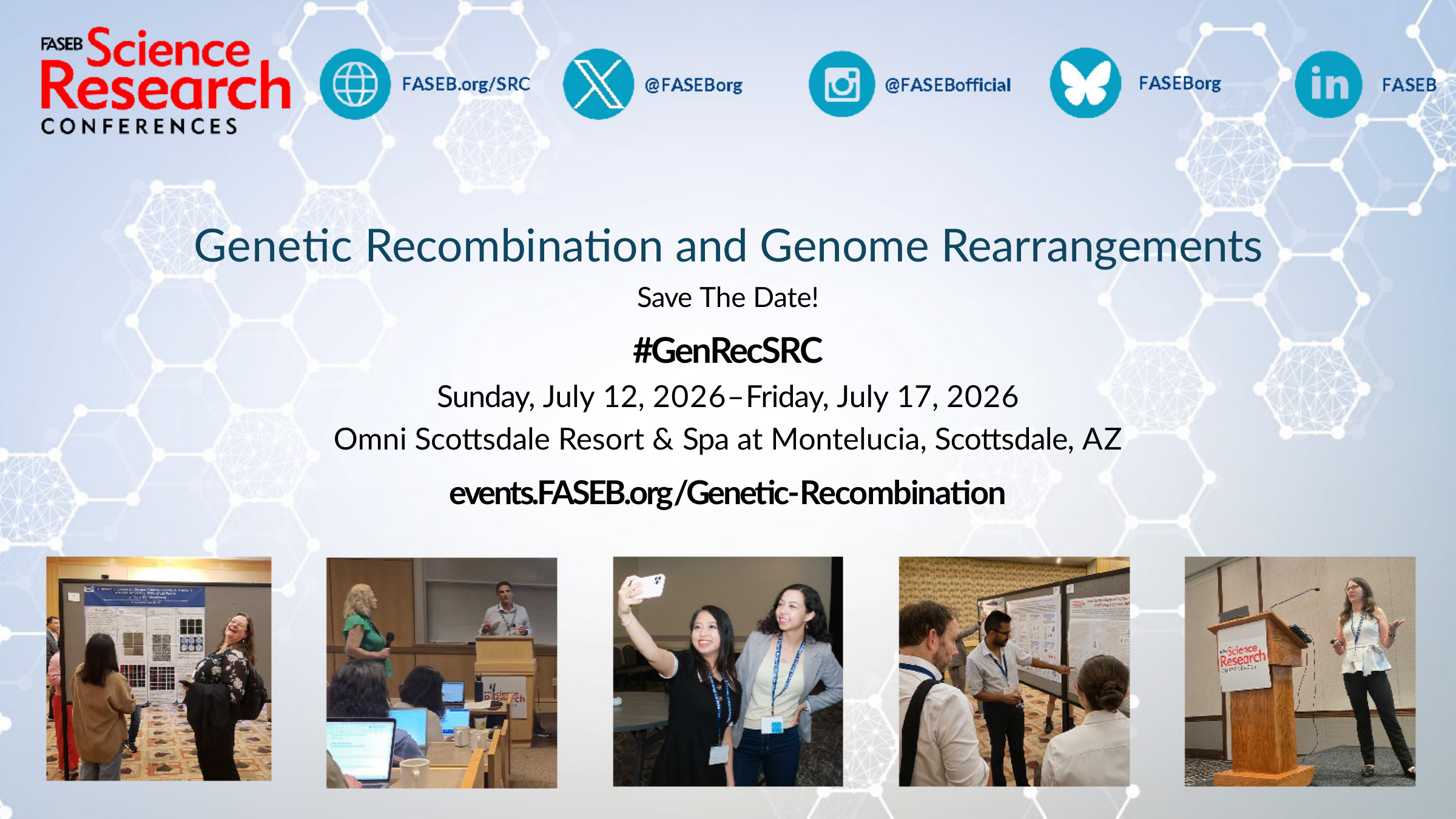

# Genetic Recombination and Genome Rearrangements
Save The Date!
#GenRecSRC
Sunday, July 12, 2026–Friday, July 17, 2026
Omni Scottsdale Resort & Spa at Montelucia, Scottsdale, AZ
events.FASEB.org/Genetic-Recombination